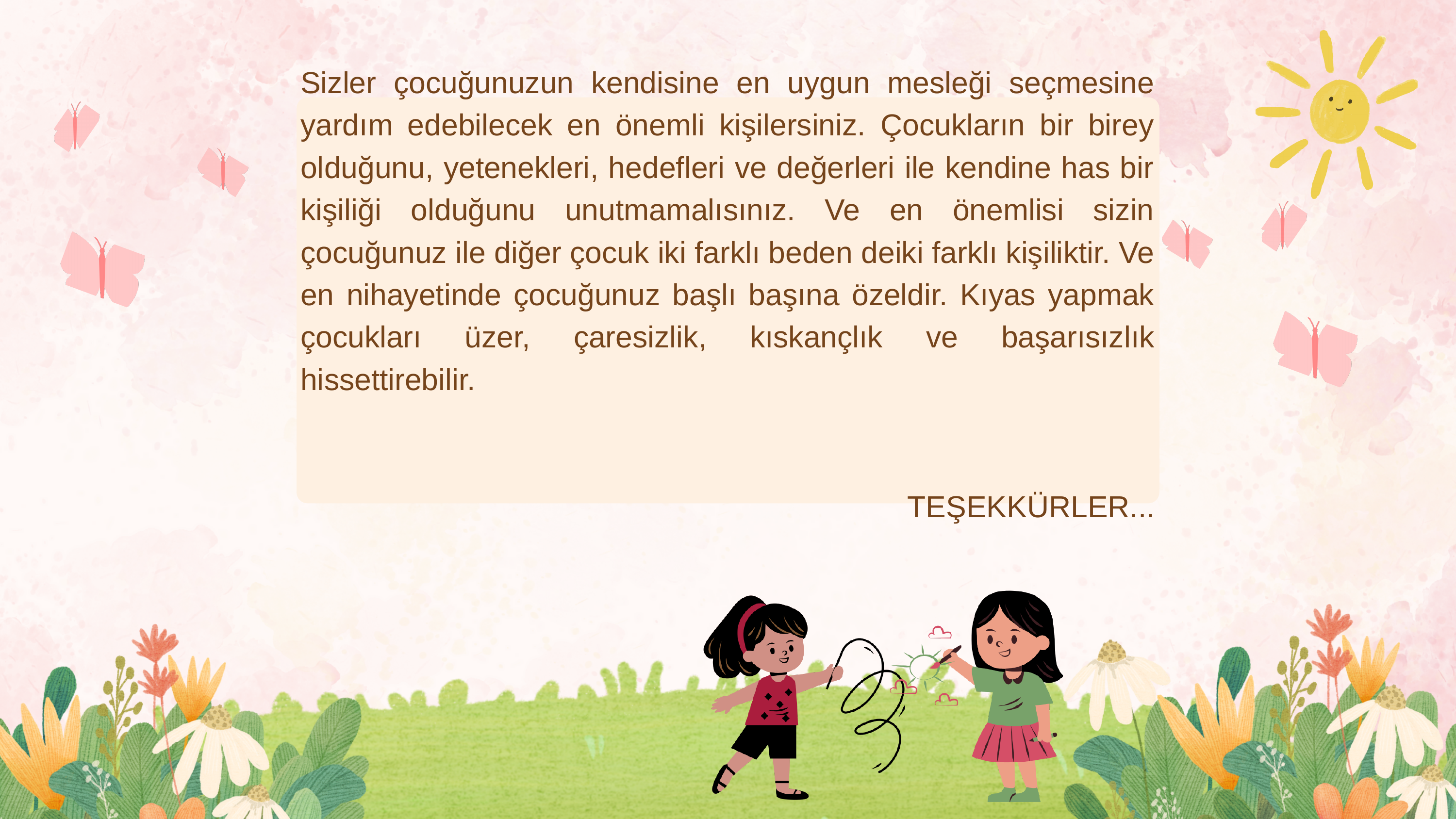

Sizler çocuğunuzun kendisine en uygun mesleği seçmesine yardım edebilecek en önemli kişilersiniz. Çocukların bir birey olduğunu, yetenekleri, hedefleri ve değerleri ile kendine has bir kişiliği olduğunu unutmamalısınız. Ve en önemlisi sizin çocuğunuz ile diğer çocuk iki farklı beden deiki farklı kişiliktir. Ve en nihayetinde çocuğunuz başlı başına özeldir. Kıyas yapmak çocukları üzer, çaresizlik, kıskançlık ve başarısızlık hissettirebilir.

TEŞEKKÜRLER...